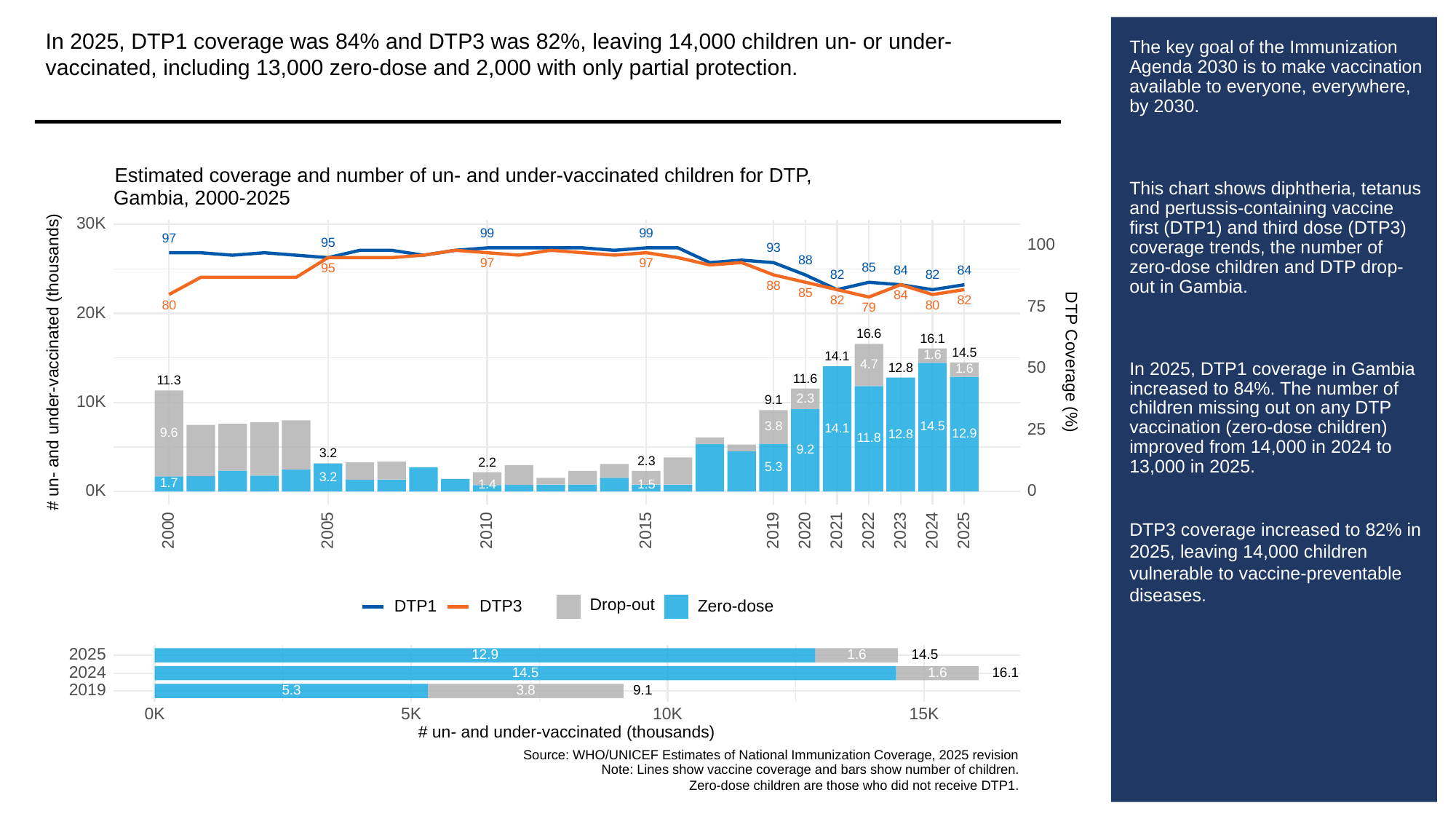

In 2025, DTP1 coverage was 84% and DTP3 was 82%, leaving 14,000 children un- or under-vaccinated, including 13,000 zero-dose and 2,000 with only partial protection.
# The key goal of the Immunization Agenda 2030 is to make vaccination available to everyone, everywhere, by 2030.

This chart shows diphtheria, tetanus and pertussis-containing vaccine first (DTP1) and third dose (DTP3) coverage trends, the number of zero-dose children and DTP drop-out in Gambia.

In 2025, DTP1 coverage in Gambia increased to 84%. The number of children missing out on any DTP vaccination (zero-dose children) improved from 14,000 in 2024 to 13,000 in 2025.

DTP3 coverage increased to 82% in 2025, leaving 14,000 children vulnerable to vaccine-preventable diseases.

Estimated coverage and number of un- and under-vaccinated children for DTP,
Gambia, 2000-2025
30K

99
99
97
95
100
93

88
97
97
85
95
84
84

82
82
88
85
84
82
82
75
80
80
79
20K

16.6
16.1

14.5

1.6
14.1
# un- and under-vaccinated (thousands)
DTP Coverage (%)

4.7
50

12.8
1.6

11.6
11.3

2.3
9.1
10K

3.8
14.5

25

14.1

9.6
12.9
12.8
11.8

9.2

3.2

2.3

2.2

5.3

3.2

1.7

1.5

1.4

0K
0

2023
2000
2005
2010
2015
2019
2020
2021
2022
2024
2025

Drop-out
DTP3
Zero-dose
DTP1

2025
12.9
1.6
14.5

2024
14.5
1.6
16.1

2019
5.3
3.8
9.1

0K
10K
15K
5K
# un- and under-vaccinated (thousands)
Source: WHO/UNICEF Estimates of National Immunization Coverage, 2025 revision
Note: Lines show vaccine coverage and bars show number of children.
Zero-dose children are those who did not receive DTP1.